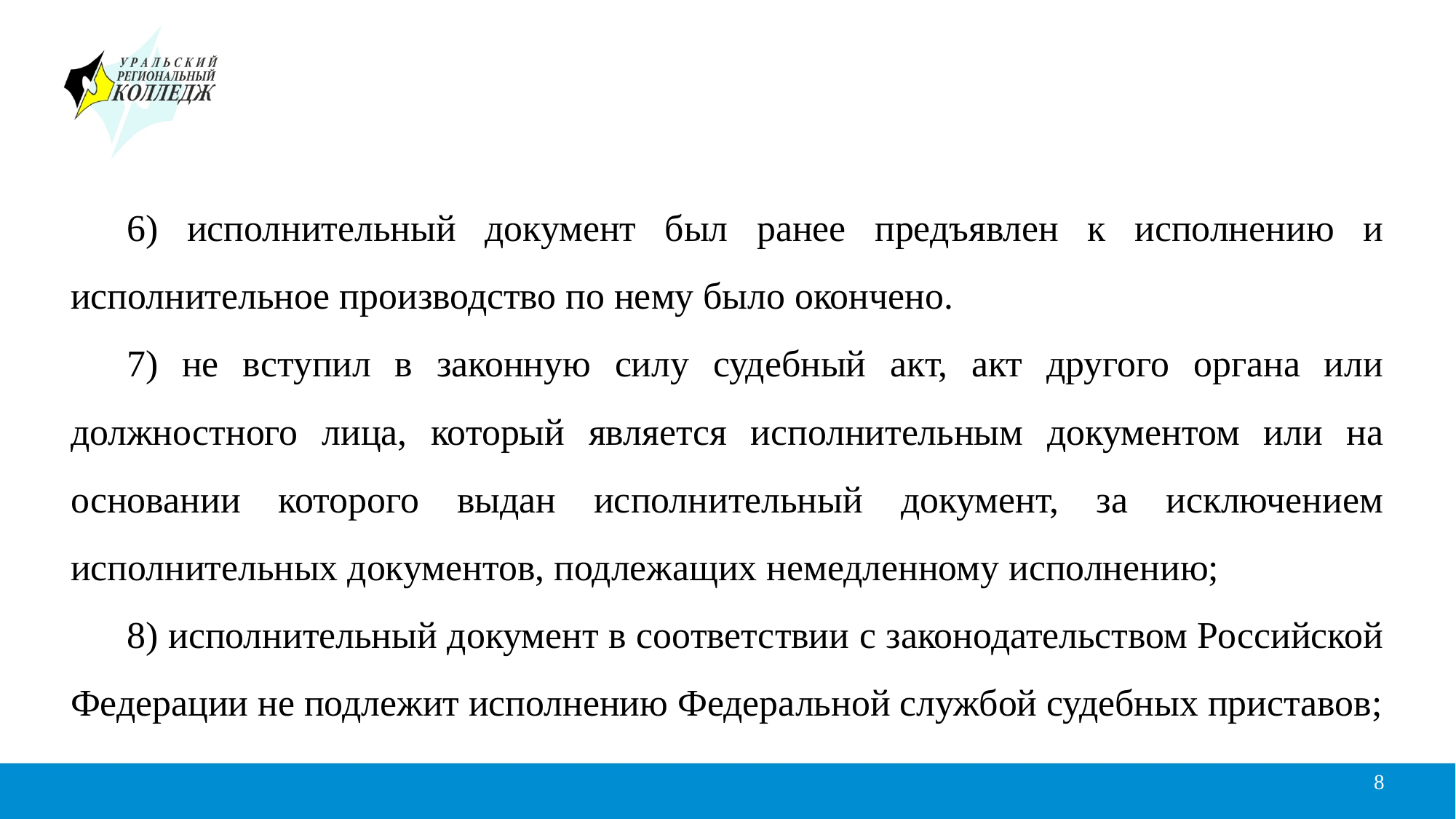

6) исполнительный документ был ранее предъявлен к исполнению и исполнительное производство по нему было окончено.
7) не вступил в законную силу судебный акт, акт другого органа или должностного лица, который является исполнительным документом или на основании которого выдан исполнительный документ, за исключением исполнительных документов, подлежащих немедленному исполнению;
8) исполнительный документ в соответствии с законодательством Российской Федерации не подлежит исполнению Федеральной службой судебных приставов;
8